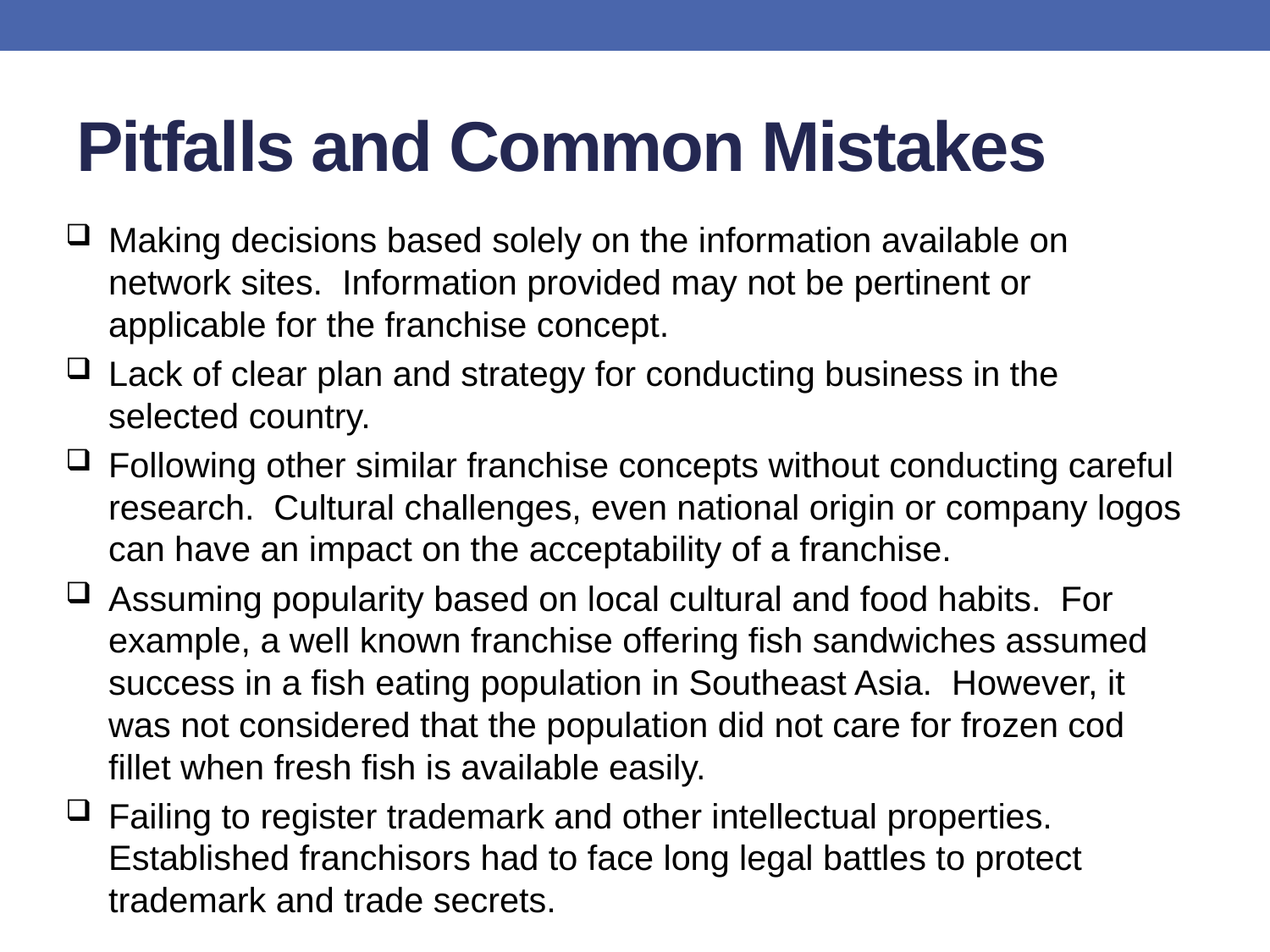

# Pitfalls and Common Mistakes
Making decisions based solely on the information available on network sites.  Information provided may not be pertinent or applicable for the franchise concept.
Lack of clear plan and strategy for conducting business in the selected country.
Following other similar franchise concepts without conducting careful research.  Cultural challenges, even national origin or company logos can have an impact on the acceptability of a franchise.
Assuming popularity based on local cultural and food habits.  For example, a well known franchise offering fish sandwiches assumed success in a fish eating population in Southeast Asia.  However, it was not considered that the population did not care for frozen cod fillet when fresh fish is available easily.
Failing to register trademark and other intellectual properties.  Established franchisors had to face long legal battles to protect trademark and trade secrets.